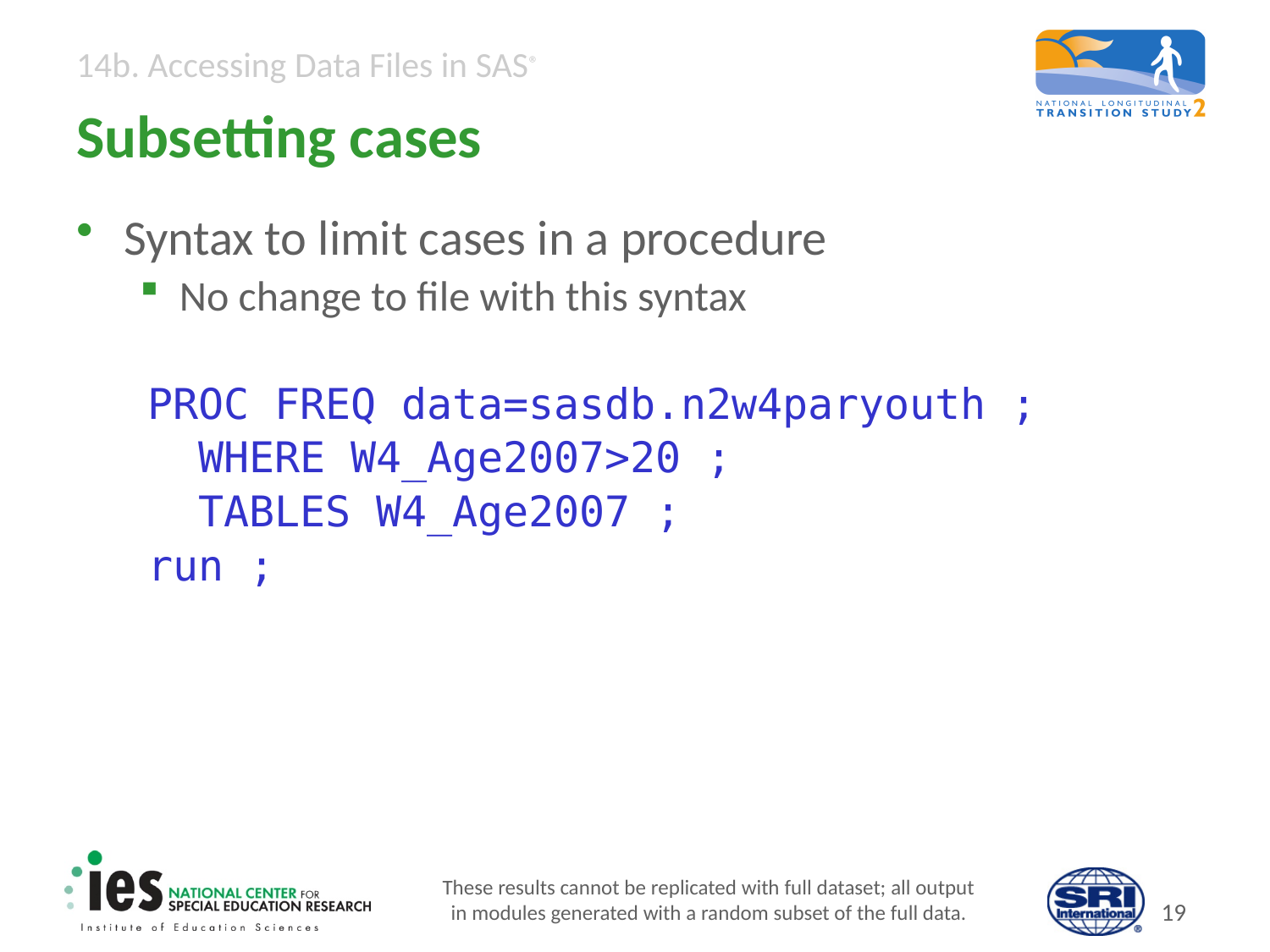

# Subsetting cases
Syntax to limit cases in a procedure
No change to file with this syntax

PROC FREQ data=sasdb.n2w4paryouth ;
  WHERE W4_Age2007>20 ;
  TABLES W4_Age2007 ;
run ;
These results cannot be replicated with full dataset; all output
in modules generated with a random subset of the full data.
19